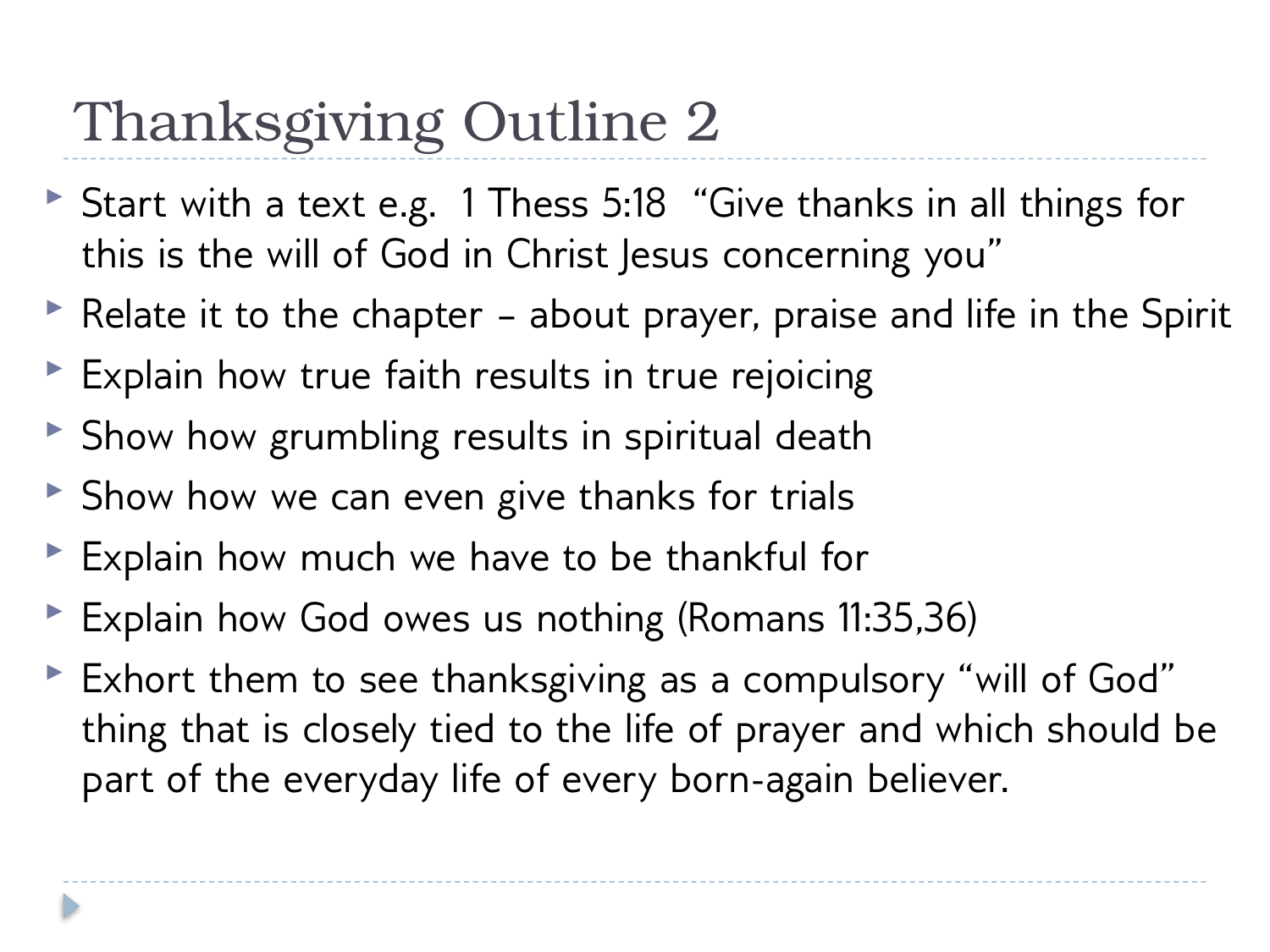

# Thanksgiving Outline 2
Start with a text e.g.  1 Thess 5:18  “Give thanks in all things for this is the will of God in Christ Jesus concerning you”
Relate it to the chapter – about prayer, praise and life in the Spirit
Explain how true faith results in true rejoicing
Show how grumbling results in spiritual death
Show how we can even give thanks for trials
Explain how much we have to be thankful for
Explain how God owes us nothing (Romans 11:35,36)
Exhort them to see thanksgiving as a compulsory “will of God” thing that is closely tied to the life of prayer and which should be part of the everyday life of every born-again believer.